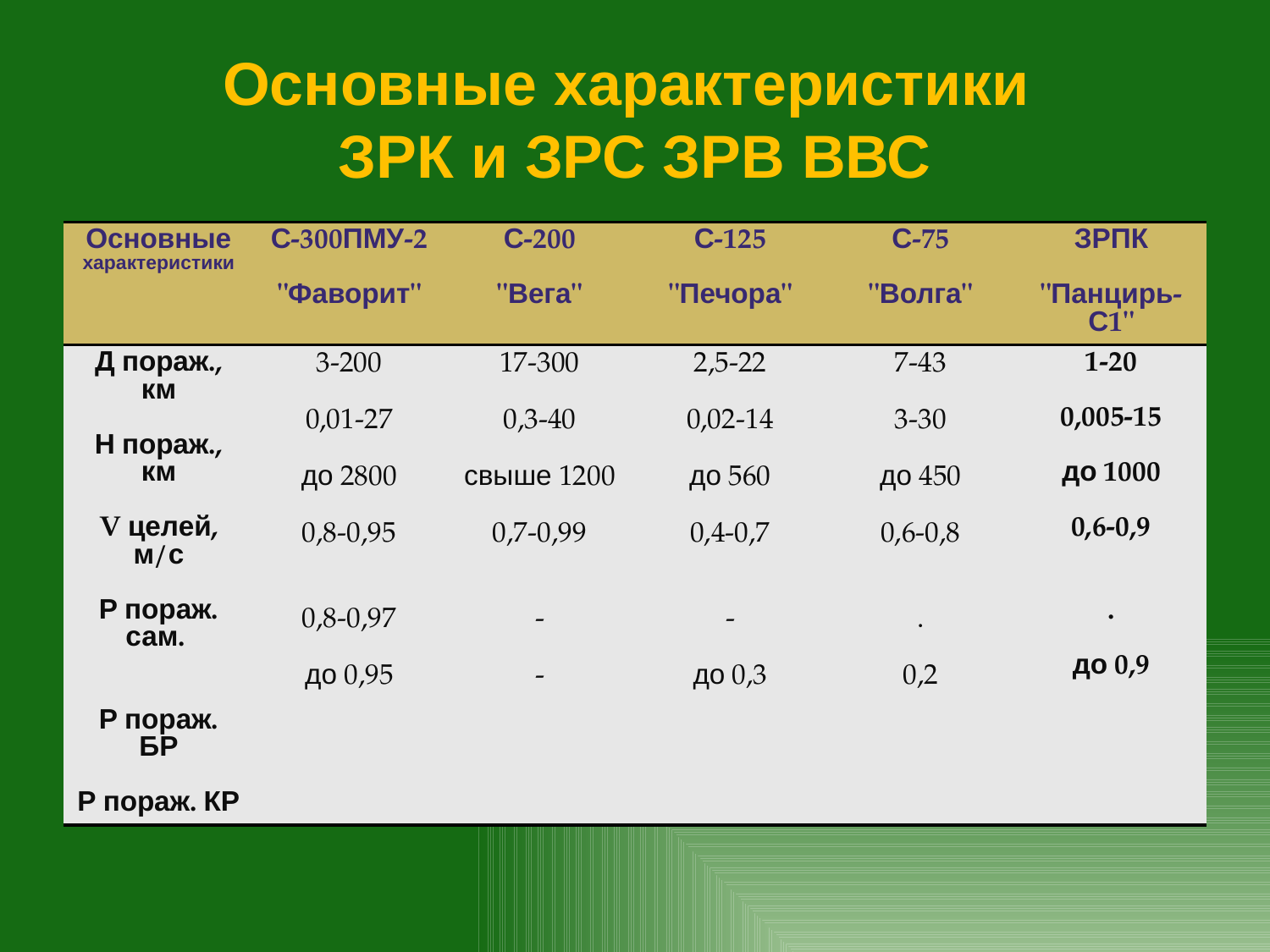

# Основные характеристики ЗРК и ЗРС ЗРВ ВВС
| Основные характеристики | С-300ПМУ-2 "Фаворит" | С-200 "Вега" | С-125 "Печора" | С-75 "Волга" | ЗРПК "Панцирь-С1" |
| --- | --- | --- | --- | --- | --- |
| Д пораж., км Н пораж., км V целей, м/с Р пораж. сам. Р пораж. БР Р пораж. КР | 3-200 0,01-27 до 2800 0,8-0,95 0,8-0,97 до 0,95 | 17-300 0,3-40 свыше 1200 0,7-0,99 - - | 2,5-22 0,02-14 до 560 0,4-0,7 - до 0,3 | 7-43 3-30 до 450 0,6-0,8 . 0,2 | 1-20 0,005-15 до 1000 0,6-0,9 . до 0,9 |